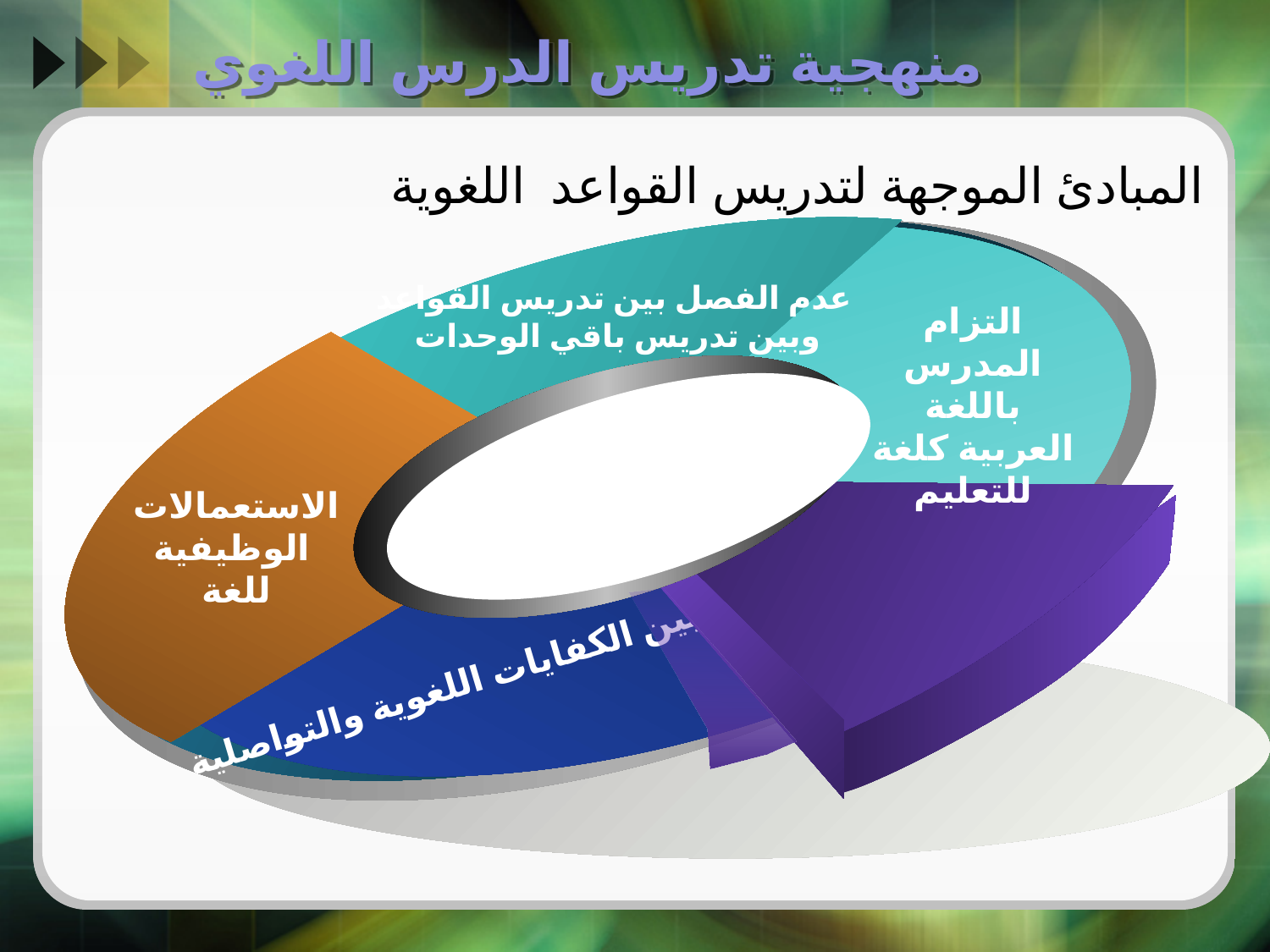

# منهجية تدريس الدرس اللغوي
المبادئ الموجهة لتدريس القواعد  اللغوية

عدم الفصل بين تدريس القواعد
وبين تدريس باقي الوحدات
التزام المدرس باللغة العربية كلغة للتعليم

الاستعمالات الوظيفية
للغة

التكامل بين الكفايات اللغوية والتواصلية